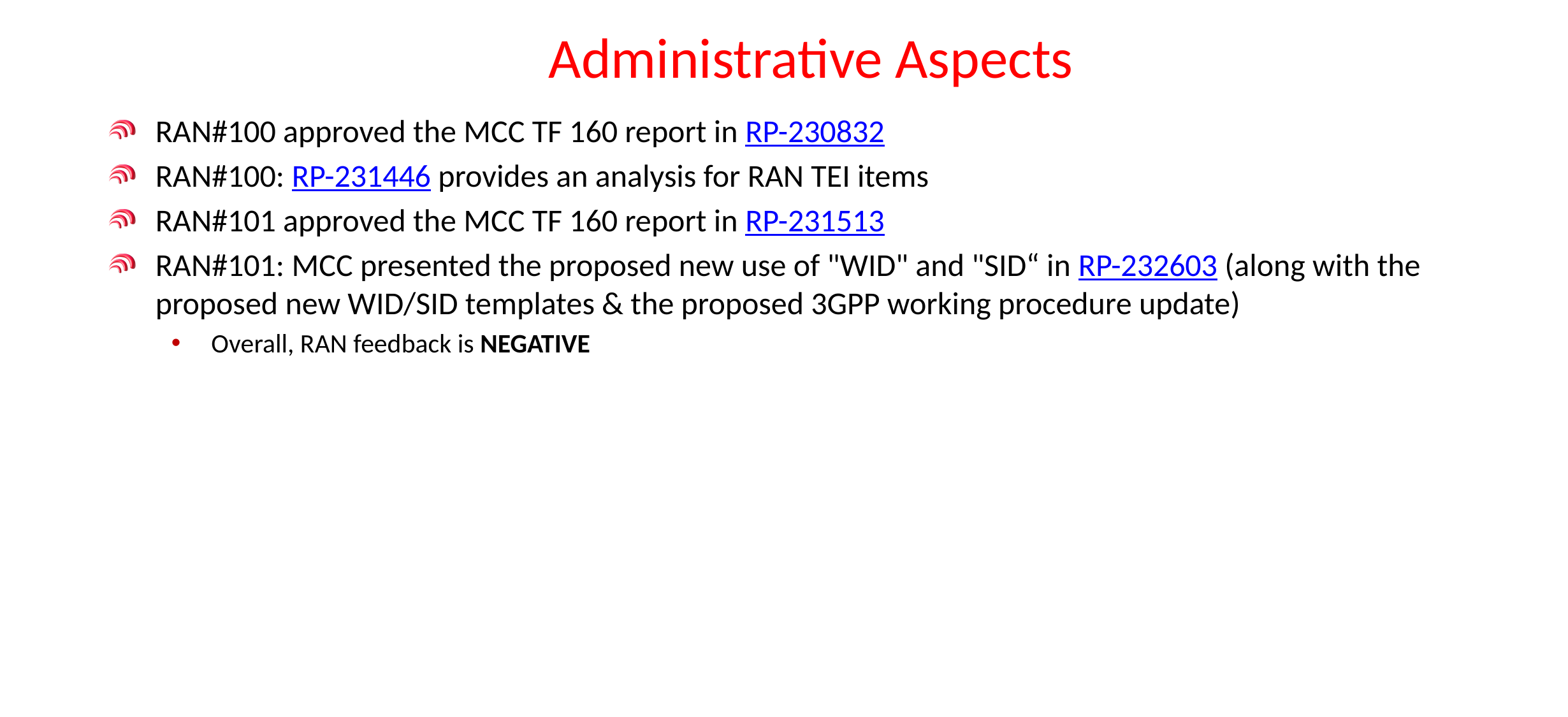

# Administrative Aspects
RAN#100 approved the MCC TF 160 report in RP-230832
RAN#100: RP-231446 provides an analysis for RAN TEI items
RAN#101 approved the MCC TF 160 report in RP-231513
RAN#101: MCC presented the proposed new use of "WID" and "SID“ in RP-232603 (along with the proposed new WID/SID templates & the proposed 3GPP working procedure update)
Overall, RAN feedback is NEGATIVE